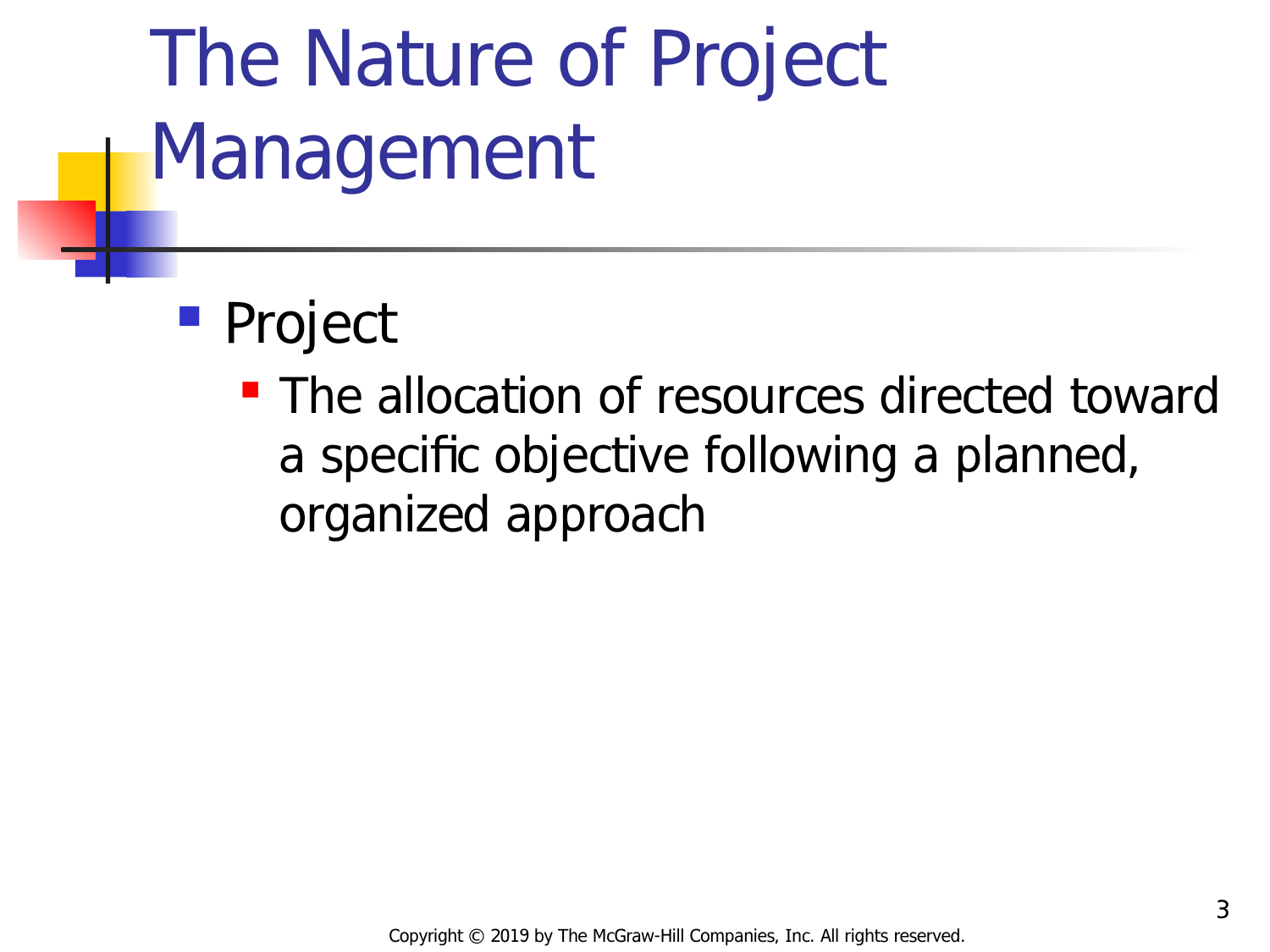

# The Nature of Project Management
Project
The allocation of resources directed toward a specific objective following a planned, organized approach
3
Copyright © 2019 by The McGraw-Hill Companies, Inc. All rights reserved.